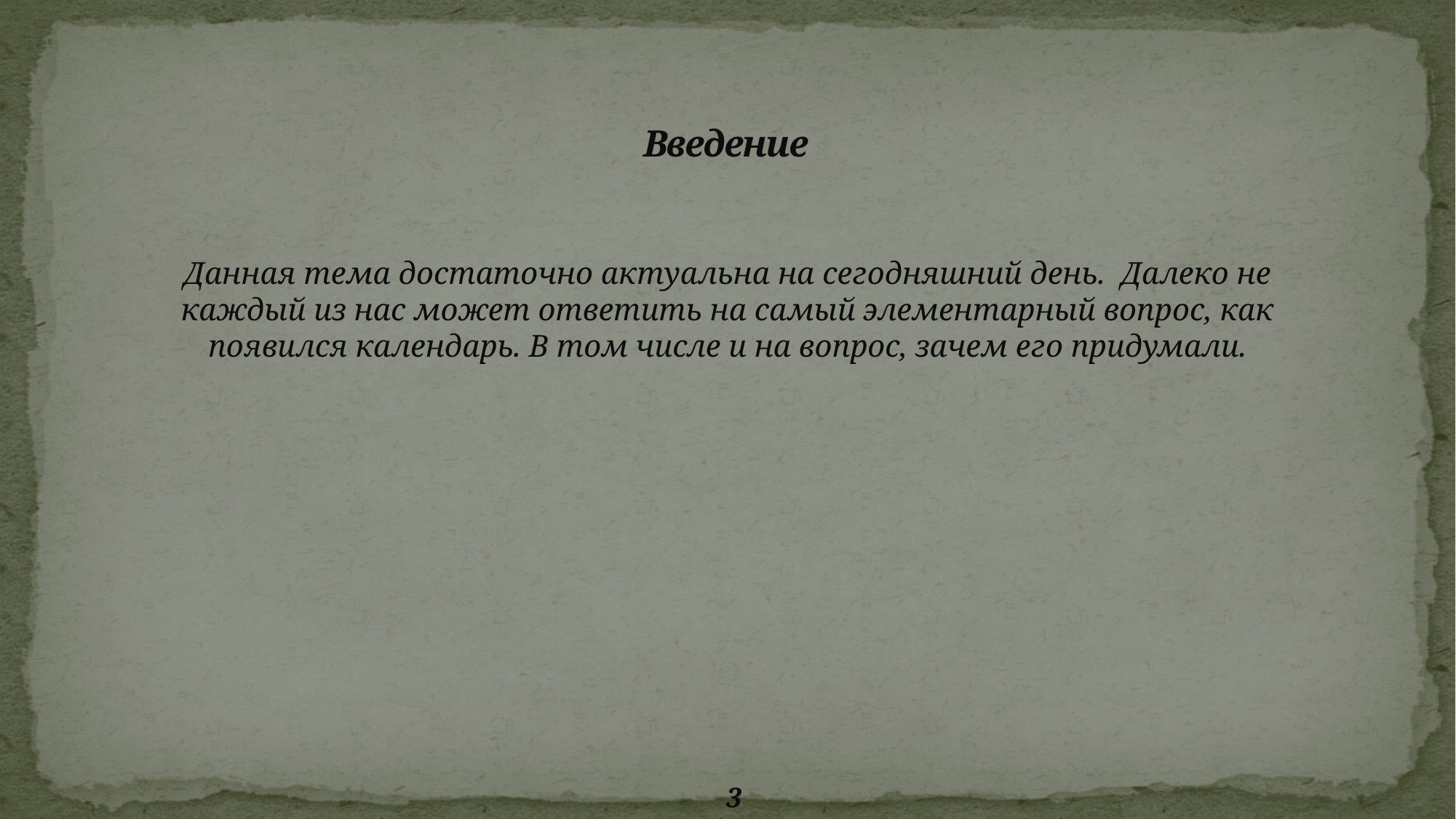

# Введение
Данная тема достаточно актуальна на сегодняшний день.  Далеко не каждый из нас может ответить на самый элементарный вопрос, как появился календарь. В том числе и на вопрос, зачем его придумали.

3